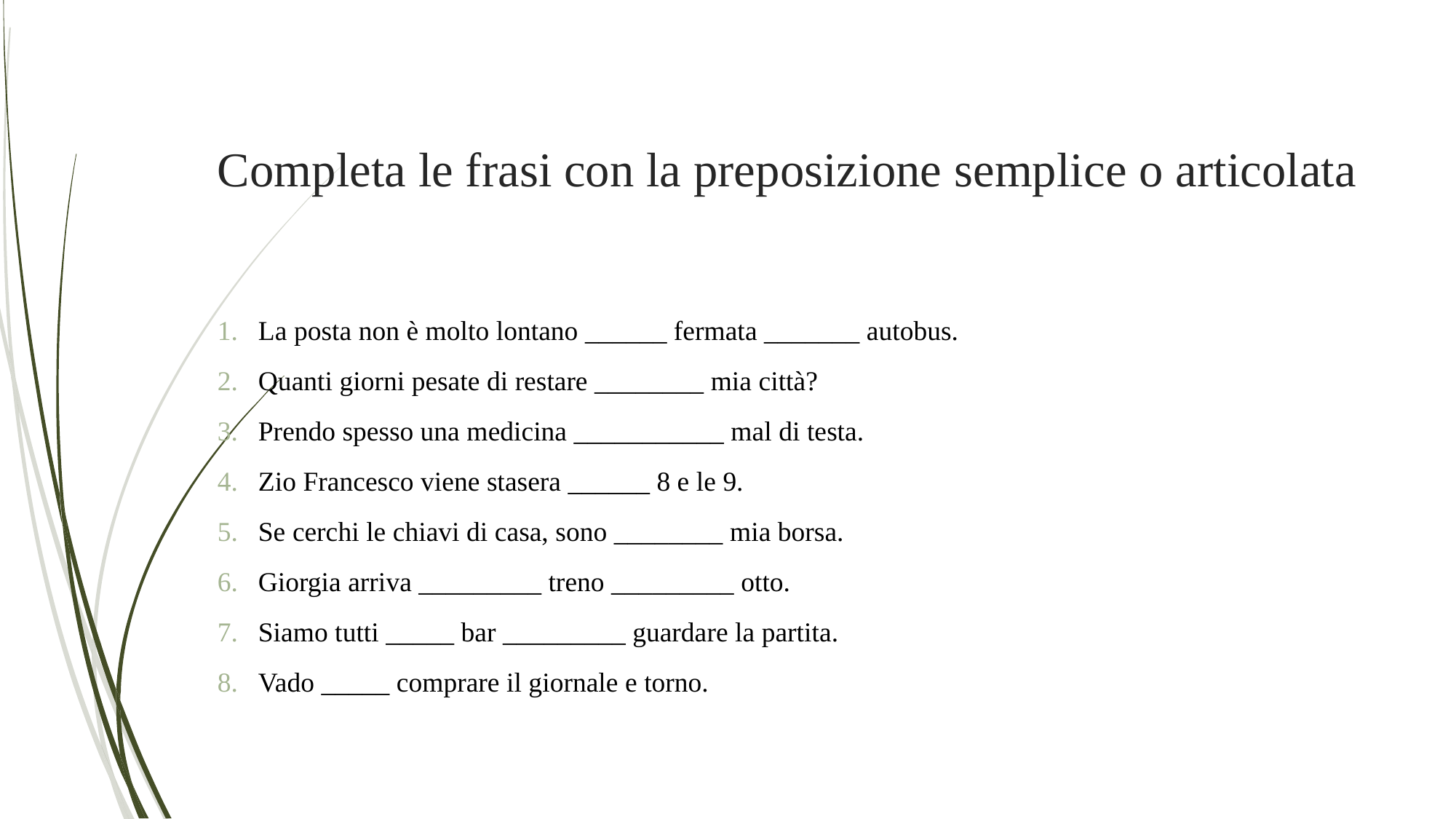

# Completa le frasi con la preposizione semplice o articolata
La posta non è molto lontano ______ fermata _______ autobus.
Quanti giorni pesate di restare ________ mia città?
Prendo spesso una medicina ___________ mal di testa.
Zio Francesco viene stasera ______ 8 e le 9.
Se cerchi le chiavi di casa, sono ________ mia borsa.
Giorgia arriva _________ treno _________ otto.
Siamo tutti _____ bar _________ guardare la partita.
Vado _____ comprare il giornale e torno.